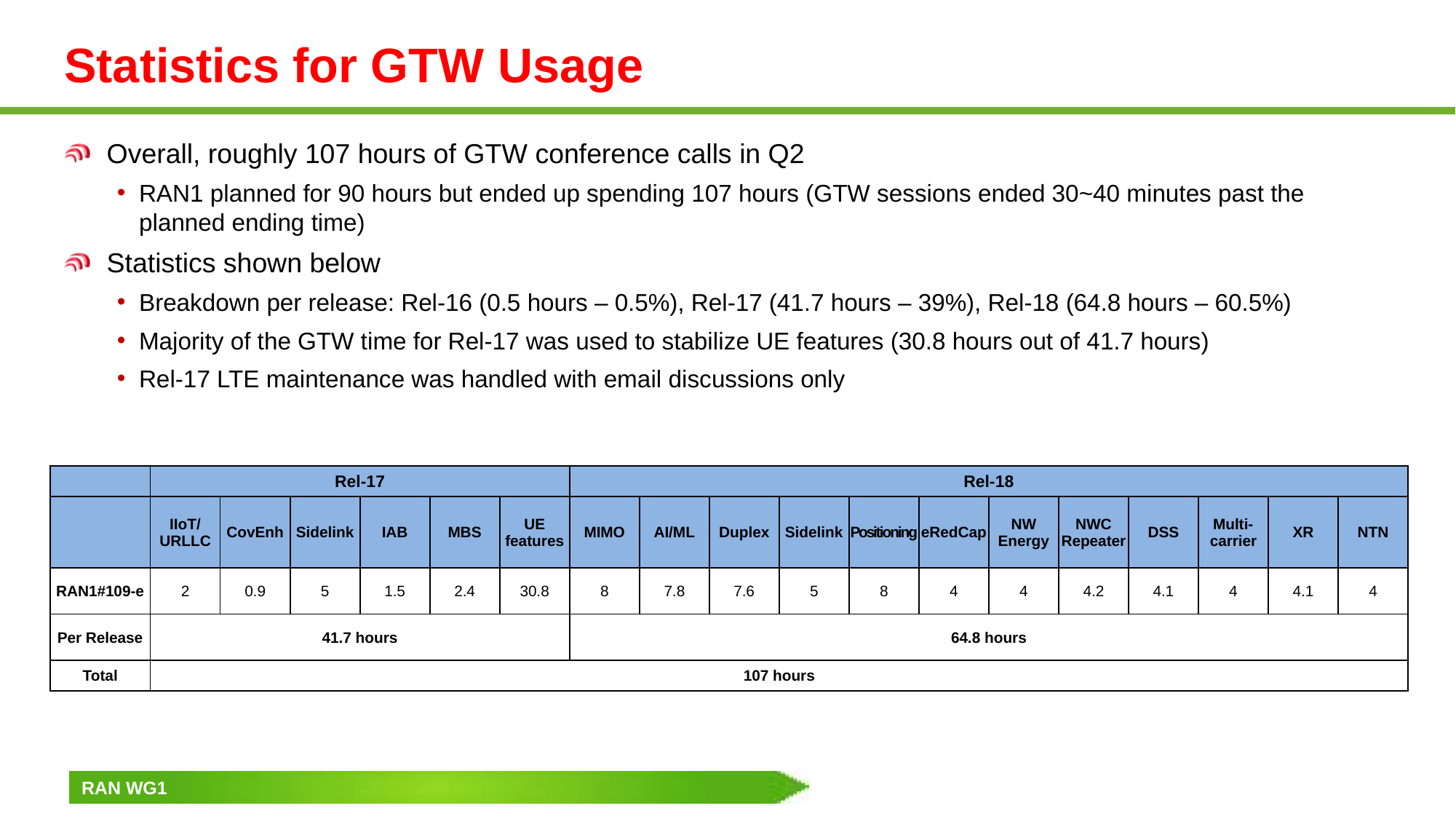

# Statistics for GTW Usage
Overall, roughly 107 hours of GTW conference calls in Q2
RAN1 planned for 90 hours but ended up spending 107 hours (GTW sessions ended 30~40 minutes past the planned ending time)
Statistics shown below
Breakdown per release: Rel-16 (0.5 hours – 0.5%), Rel-17 (41.7 hours – 39%), Rel-18 (64.8 hours – 60.5%)
Majority of the GTW time for Rel-17 was used to stabilize UE features (30.8 hours out of 41.7 hours)
Rel-17 LTE maintenance was handled with email discussions only

|  | Rel-17 |  |  |  |  |  | Rel-18 |  |  |  |  |  |  |  |  |  |  |  |
| --- | --- | --- | --- | --- | --- | --- | --- | --- | --- | --- | --- | --- | --- | --- | --- | --- | --- | --- |
|  | IIoT/ URLLC | CovEnh | Sidelink | IAB | MBS | UE features | MIMO | AI/ML | Duplex | Sidelink | Positioning | eRedCap | NW Energy | NWC Repeater | DSS | Multi-carrier | XR | NTN |
| RAN1#109-e | 2 | 0.9 | 5 | 1.5 | 2.4 | 30.8 | 8 | 7.8 | 7.6 | 5 | 8 | 4 | 4 | 4.2 | 4.1 | 4 | 4.1 | 4 |
| Per Release | 41.7 hours |  |  |  |  |  | 64.8 hours |  |  |  |  |  |  |  |  |  |  |  |
| Total | 107 hours |  |  |  |  |  |  |  |  |  |  |  |  |  |  |  |  |  |